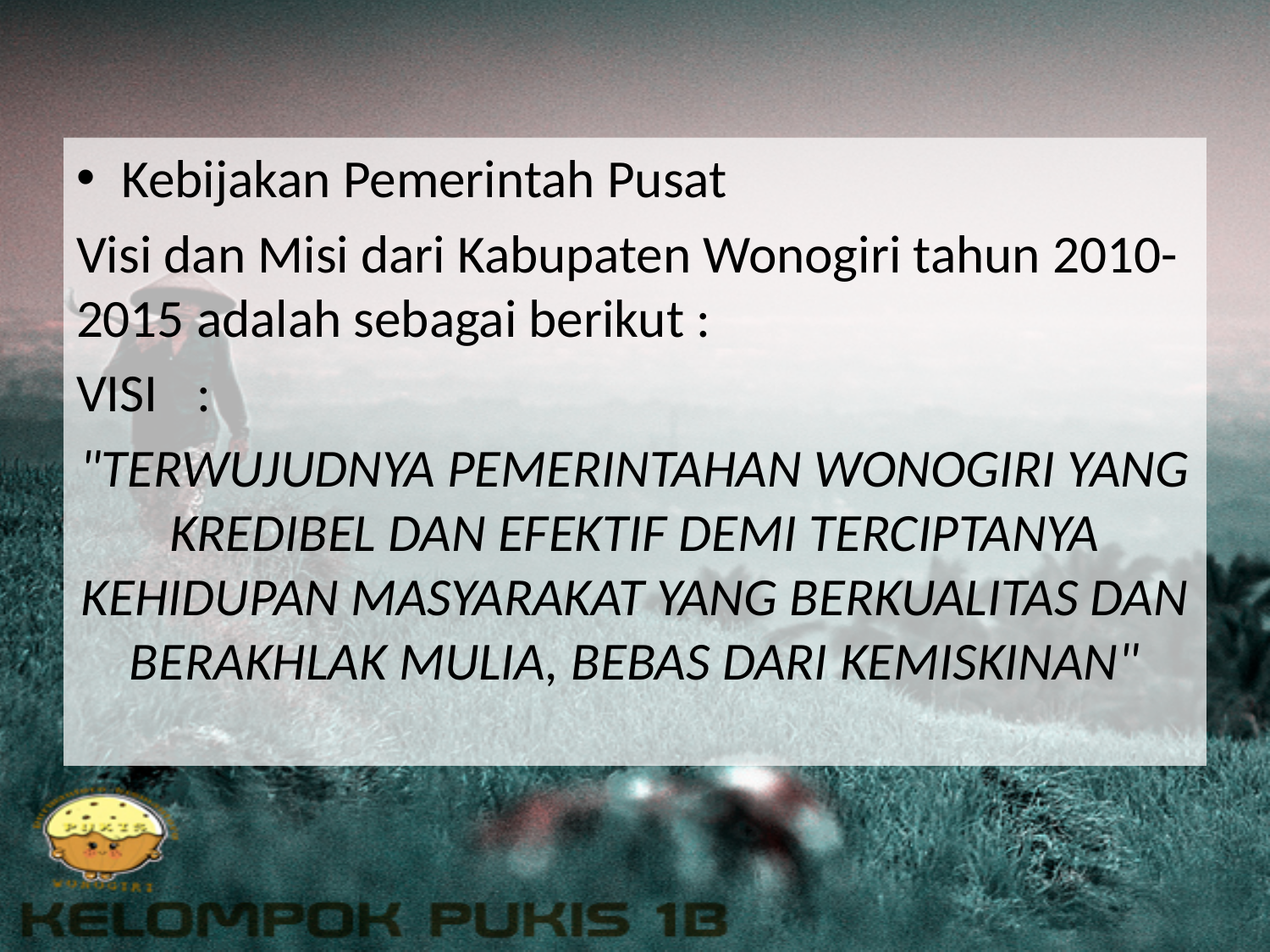

Kebijakan Pemerintah Pusat
Visi dan Misi dari Kabupaten Wonogiri tahun 2010-2015 adalah sebagai berikut :
VISI	:
"TERWUJUDNYA PEMERINTAHAN WONOGIRI YANG KREDIBEL DAN EFEKTIF DEMI TERCIPTANYA KEHIDUPAN MASYARAKAT YANG BERKUALITAS DAN BERAKHLAK MULIA, BEBAS DARI KEMISKINAN"